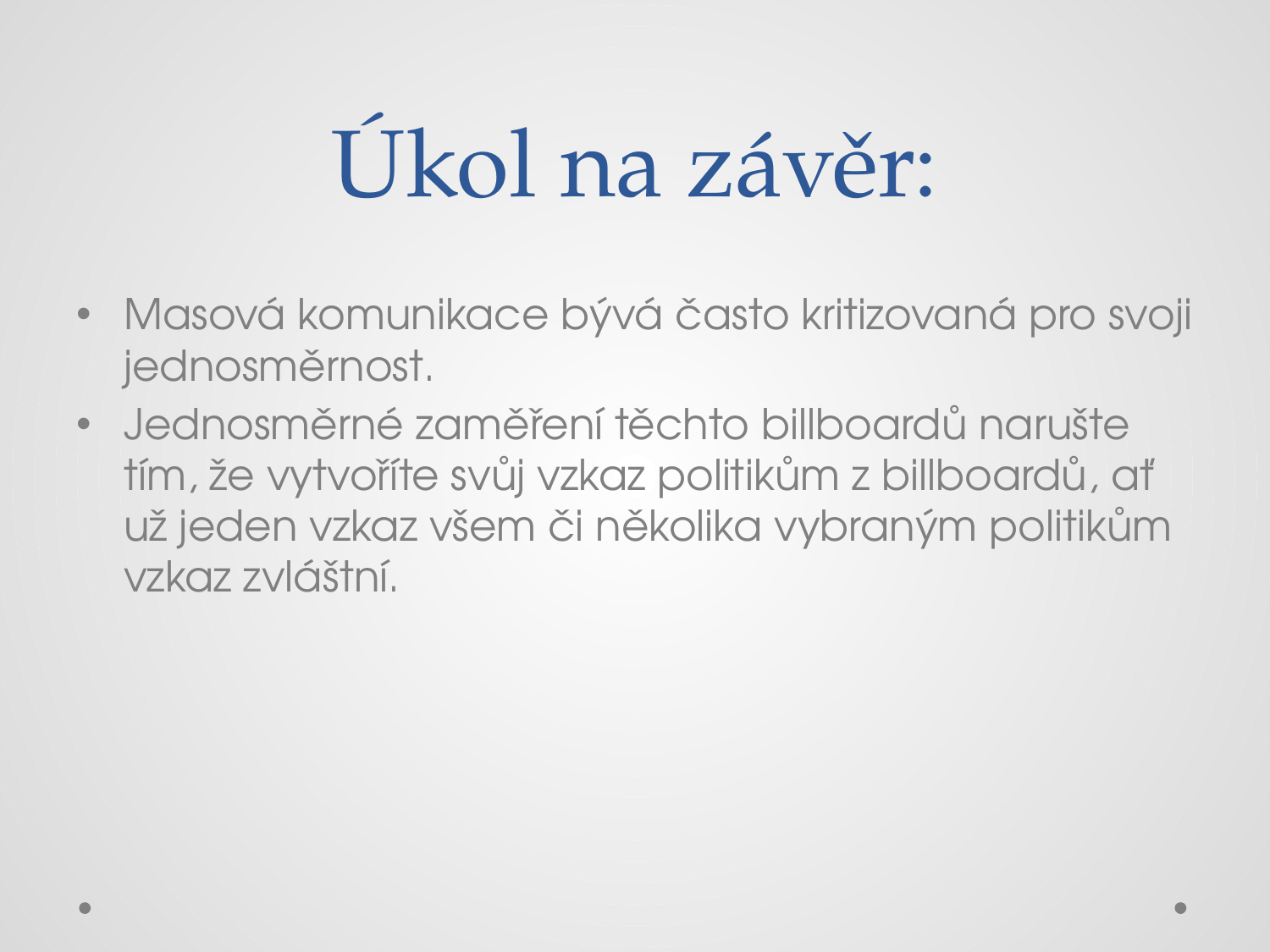

# Úkol na závěr:

Masová komunikace bývá často kritizovaná pro svoji jednosměrnost.
Jednosměrné zaměření těchto billboardů narušte tím, že vytvoříte svůj vzkaz politikům z billboardů, ať už jeden vzkaz všem či několika vybraným politikům vzkaz zvláštní.